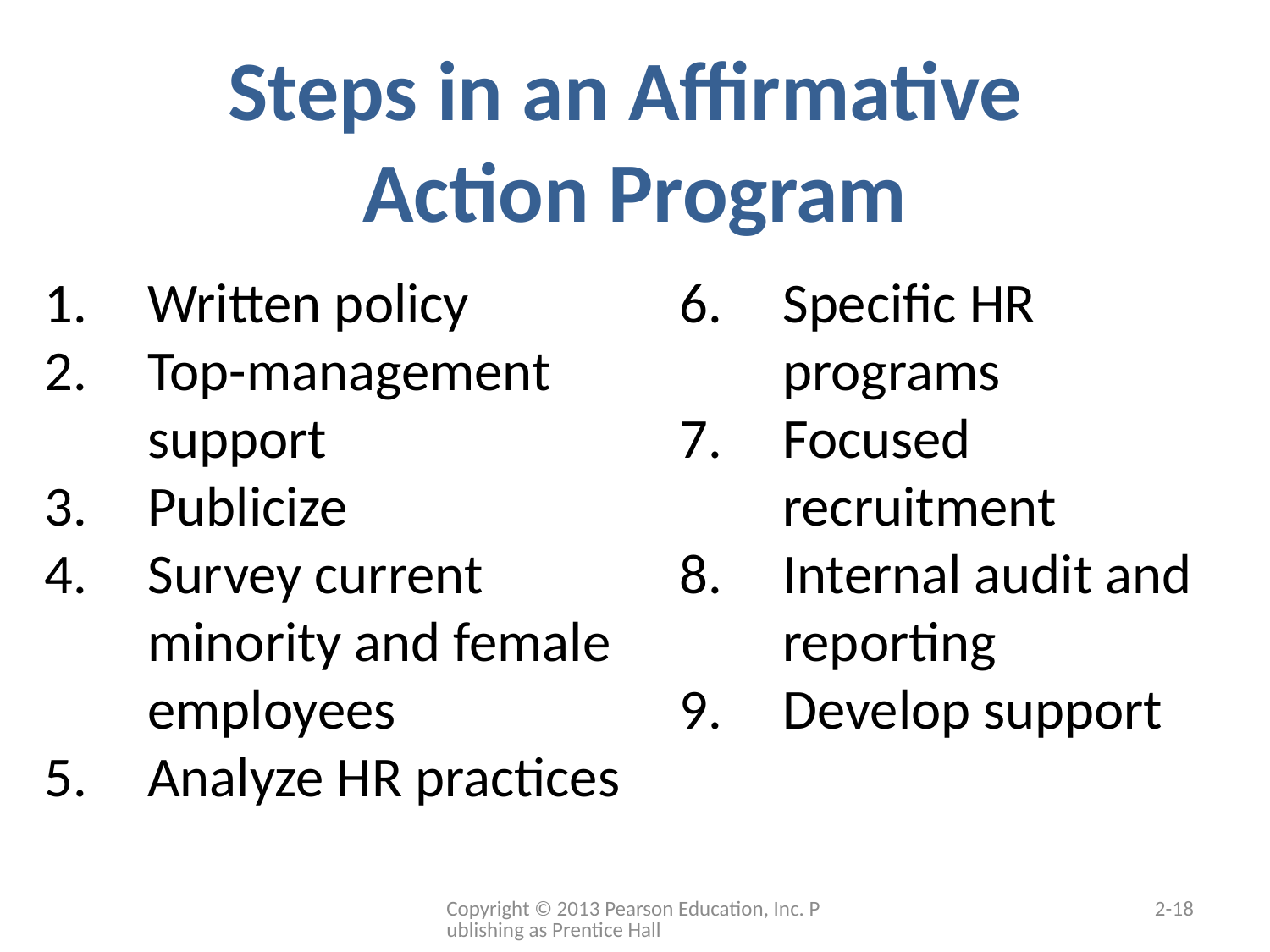

# Steps in an Affirmative Action Program
Written policy
Top-management support
Publicize
Survey current minority and female employees
Analyze HR practices
Specific HR programs
Focused recruitment
Internal audit and reporting
Develop support
Copyright © 2013 Pearson Education, Inc. Publishing as Prentice Hall
2-18